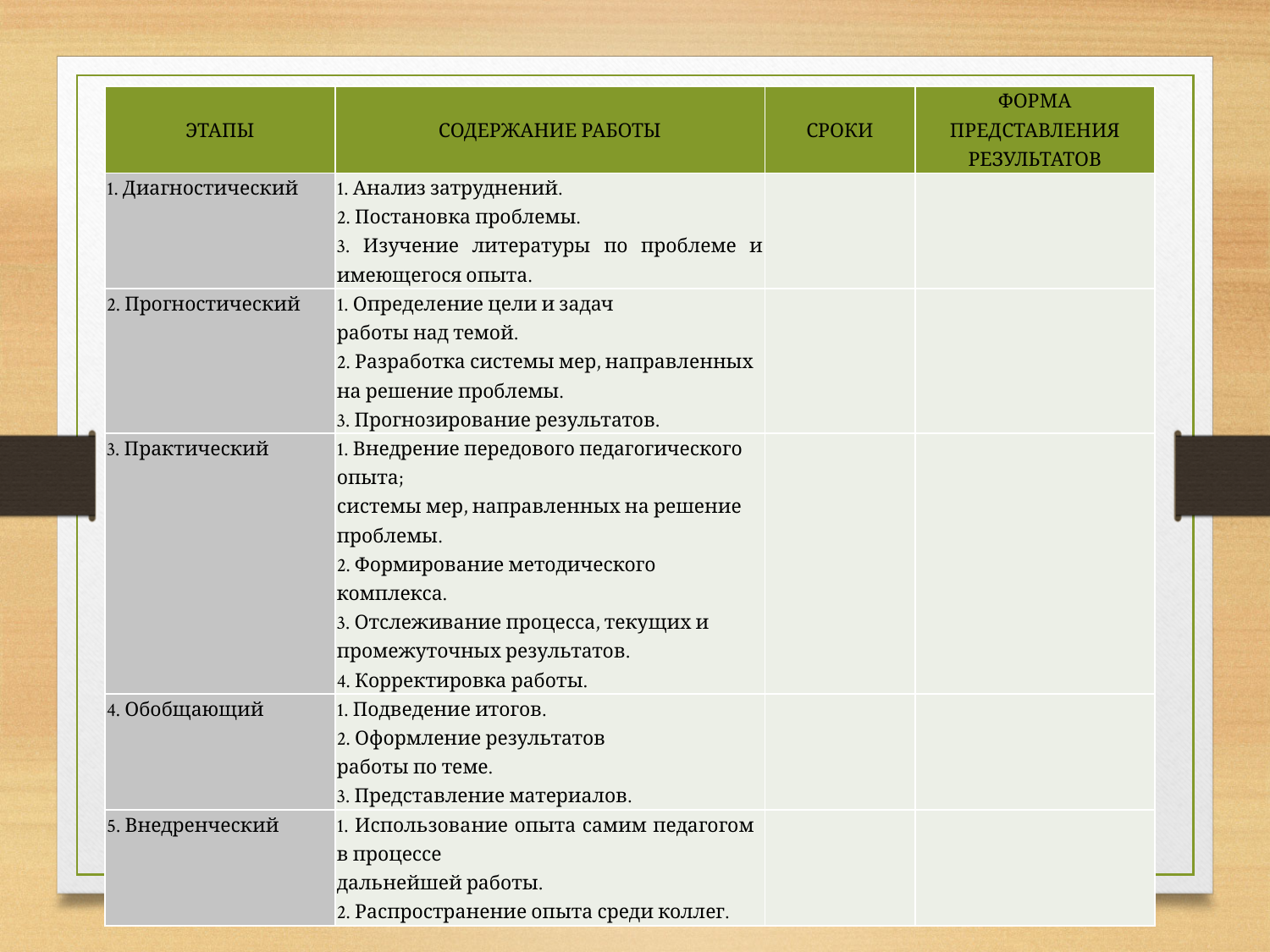

| ЭТАПЫ | СОДЕРЖАНИЕ РАБОТЫ | СРОКИ | ФОРМА ПРЕДСТАВЛЕНИЯ РЕЗУЛЬТАТОВ |
| --- | --- | --- | --- |
| 1. Диагностический | 1. Анализ затруднений. 2. Постановка проблемы. 3. Изучение литературы по проблеме и имеющегося опыта. |  |  |
| 2. Прогностический | 1. Определение цели и задач работы над темой. 2. Разработка системы мер, направленных на решение проблемы. 3. Прогнозирование результатов. |  |  |
| 3. Практический | 1. Внедрение передового педагогического опыта; системы мер, направленных на решение проблемы. 2. Формирование методического комплекса. 3. Отслеживание процесса, текущих и промежуточных результатов. 4. Корректировка работы. |  |  |
| 4. Обобщающий | 1. Подведение итогов. 2. Оформление результатов работы по теме. 3. Представление материалов. |  |  |
| 5. Внедренческий | 1. Использование опыта самим педагогом в процессе дальнейшей работы. 2. Распространение опыта среди коллег. |  |  |